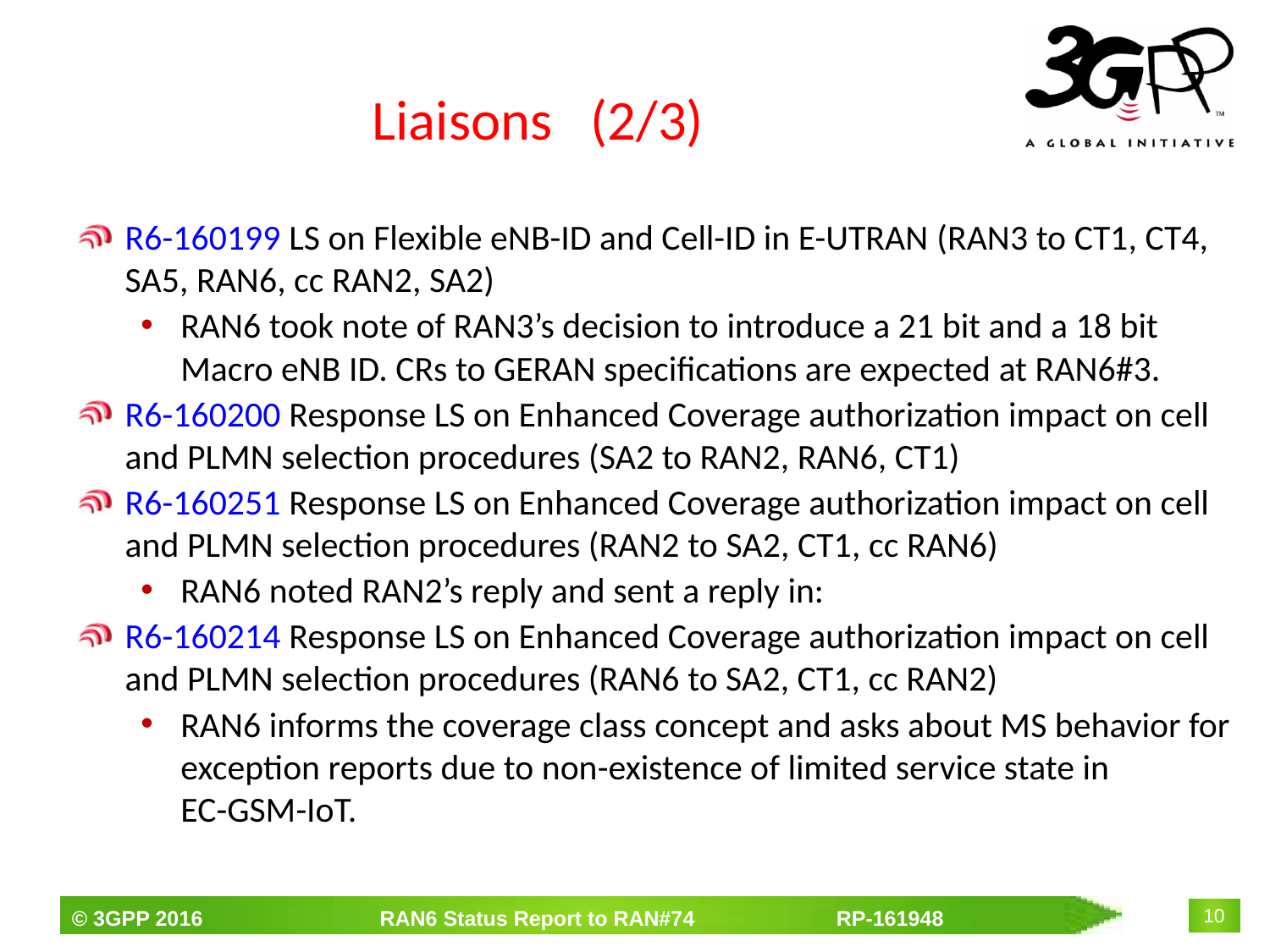

# Liaisons   (2/3)
R6-160199 LS on Flexible eNB-ID and Cell-ID in E-UTRAN (RAN3 to CT1, CT4, SA5, RAN6, cc RAN2, SA2)
RAN6 took note of RAN3’s decision to introduce a 21 bit and a 18 bit Macro eNB ID. CRs to GERAN specifications are expected at RAN6#3.
R6-160200 Response LS on Enhanced Coverage authorization impact on cell and PLMN selection procedures (SA2 to RAN2, RAN6, CT1)
R6-160251 Response LS on Enhanced Coverage authorization impact on cell and PLMN selection procedures (RAN2 to SA2, CT1, cc RAN6)
RAN6 noted RAN2’s reply and sent a reply in:
R6-160214 Response LS on Enhanced Coverage authorization impact on cell and PLMN selection procedures (RAN6 to SA2, CT1, cc RAN2)
RAN6 informs the coverage class concept and asks about MS behavior for exception reports due to non-existence of limited service state in           EC-GSM-IoT.